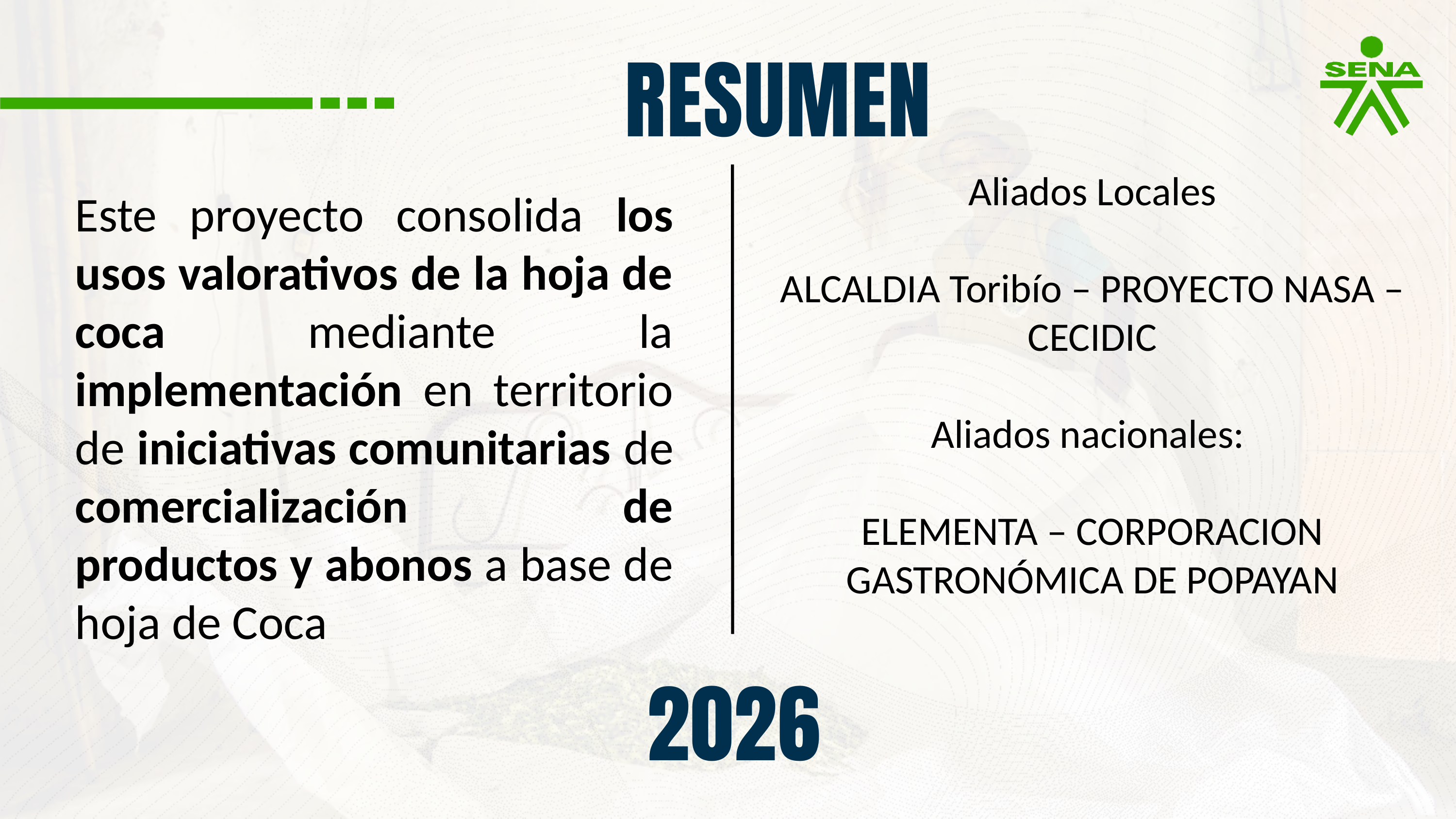

RESUMEN

Aliados Locales

ALCALDIA Toribío – PROYECTO NASA – CECIDIC

Aliados nacionales:

ELEMENTA – CORPORACION GASTRONÓMICA DE POPAYAN

Este proyecto consolida los usos valorativos de la hoja de coca mediante la implementación en territorio de iniciativas comunitarias de comercialización de productos y abonos a base de hoja de Coca
2026